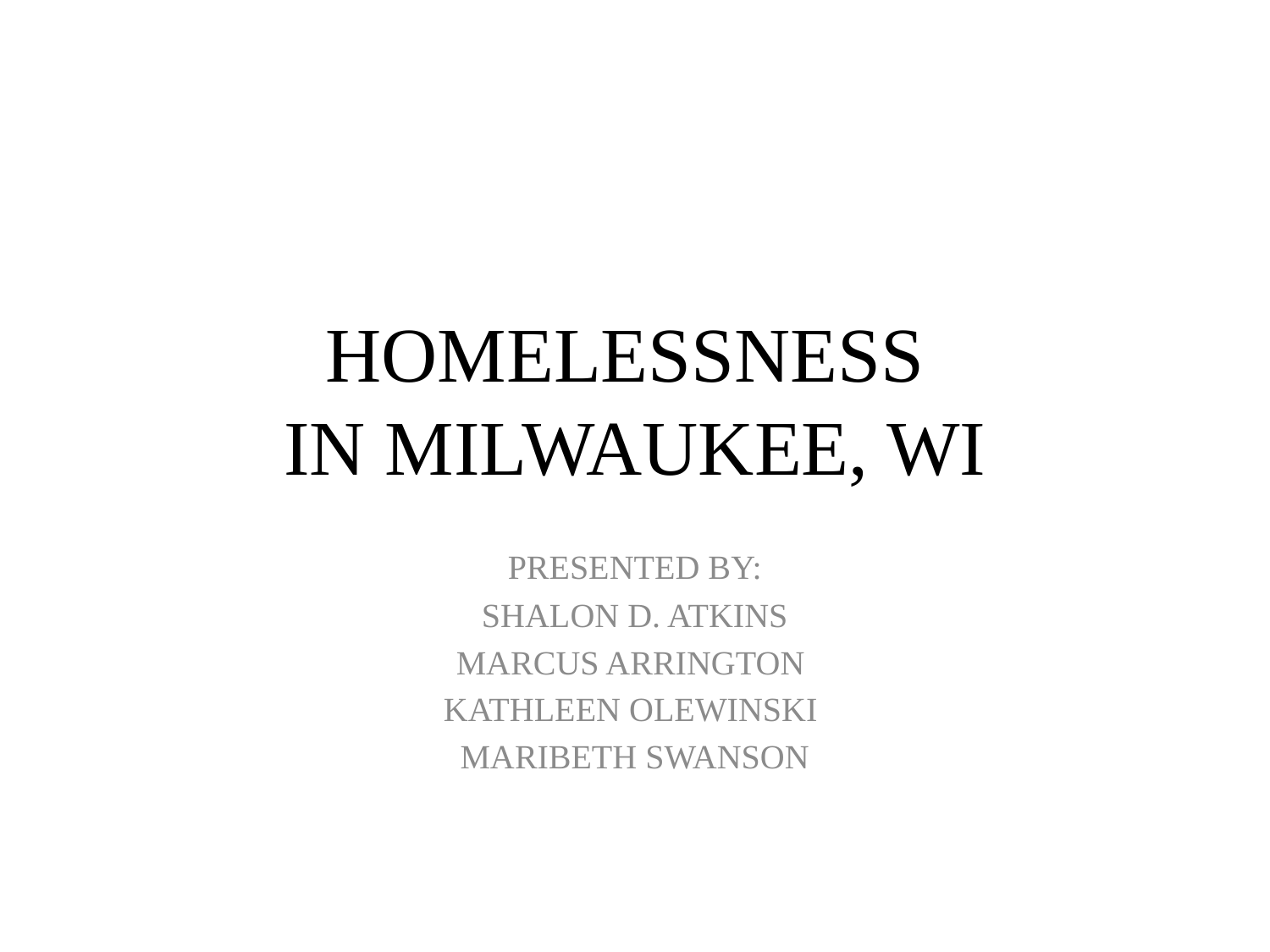

# HOMELESSNESS IN MILWAUKEE, WI
PRESENTED BY:
SHALON D. ATKINS
MARCUS ARRINGTON
KATHLEEN OLEWINSKI
MARIBETH SWANSON